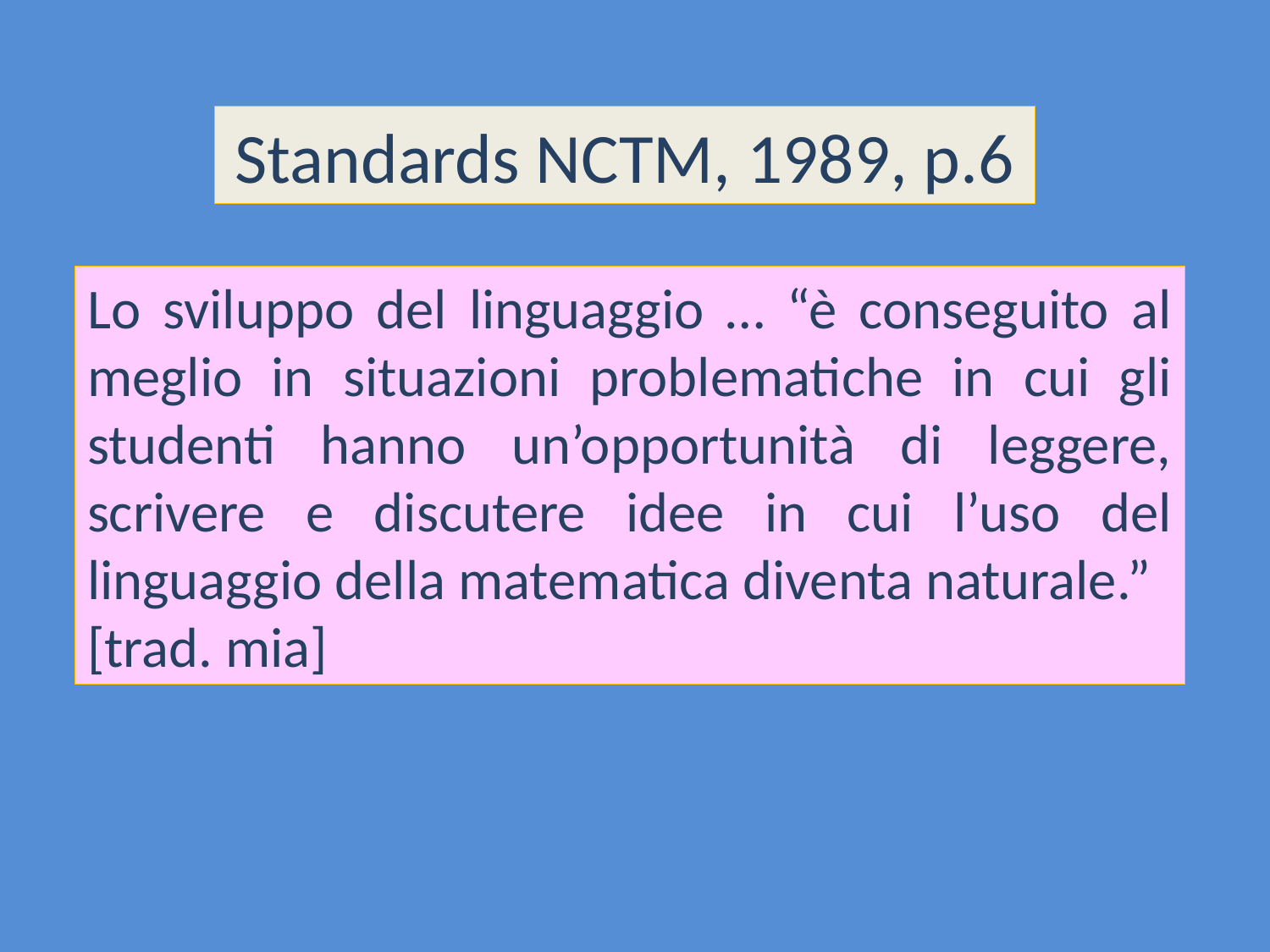

Standards NCTM, 1989, p.6
Lo sviluppo del linguaggio … “è conseguito al meglio in situazioni problematiche in cui gli studenti hanno un’opportunità di leggere, scrivere e discutere idee in cui l’uso del linguaggio della matematica diventa naturale.”
[trad. mia]